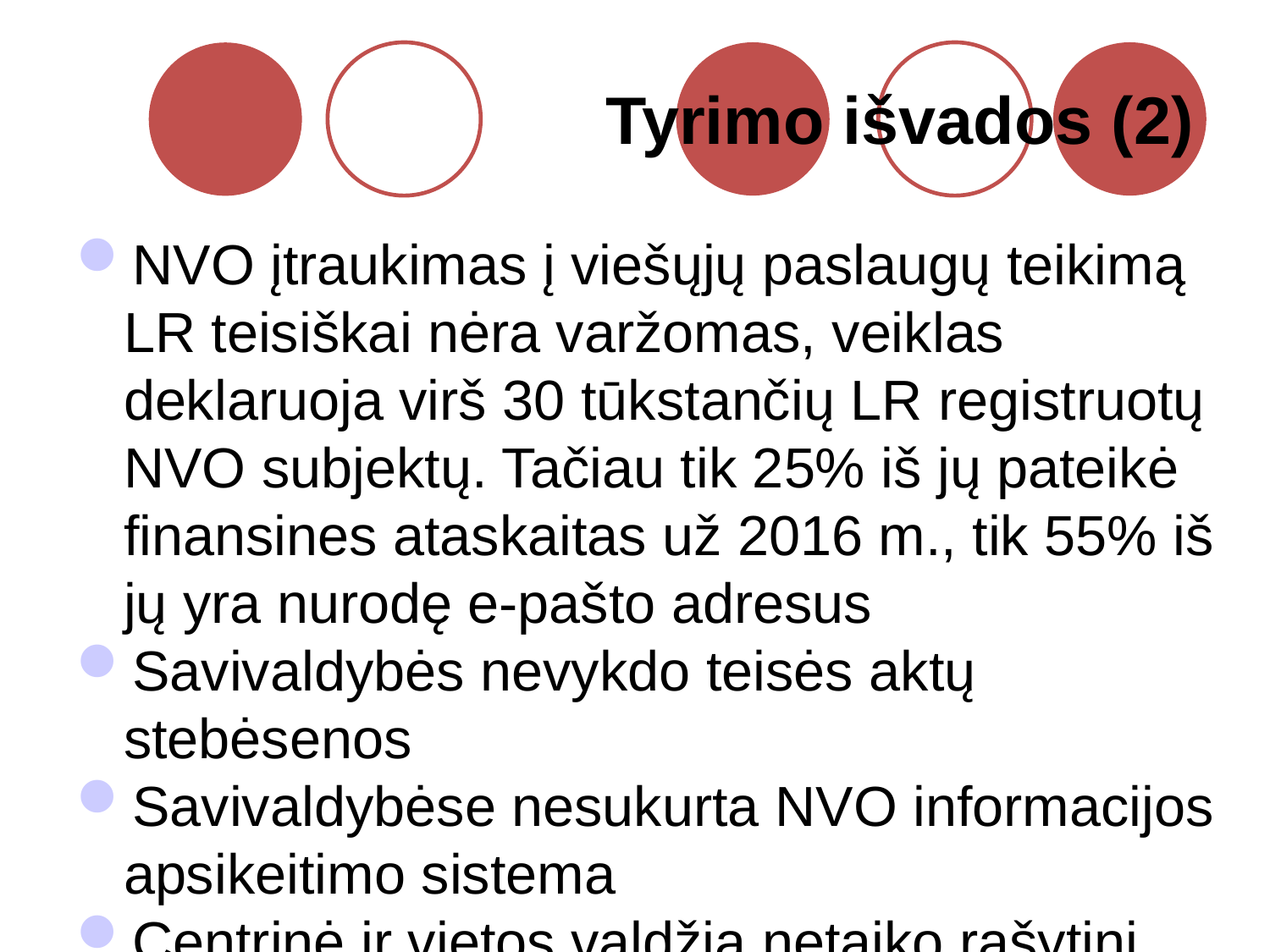

Tyrimo išvados (2)
NVO įtraukimas į viešųjų paslaugų teikimą LR teisiškai nėra varžomas, veiklas deklaruoja virš 30 tūkstančių LR registruotų NVO subjektų. Tačiau tik 25% iš jų pateikė finansines ataskaitas už 2016 m., tik 55% iš jų yra nurodę e-pašto adresus
Savivaldybės nevykdo teisės aktų stebėsenos
Savivaldybėse nesukurta NVO informacijos apsikeitimo sistema
Centrinė ir vietos valdžia netaiko rašytinį konsultacijų su NVO dėl teisės aktų projektų skelbimą
Netaikomas NVO įtraukimas į biudžeto valdymą